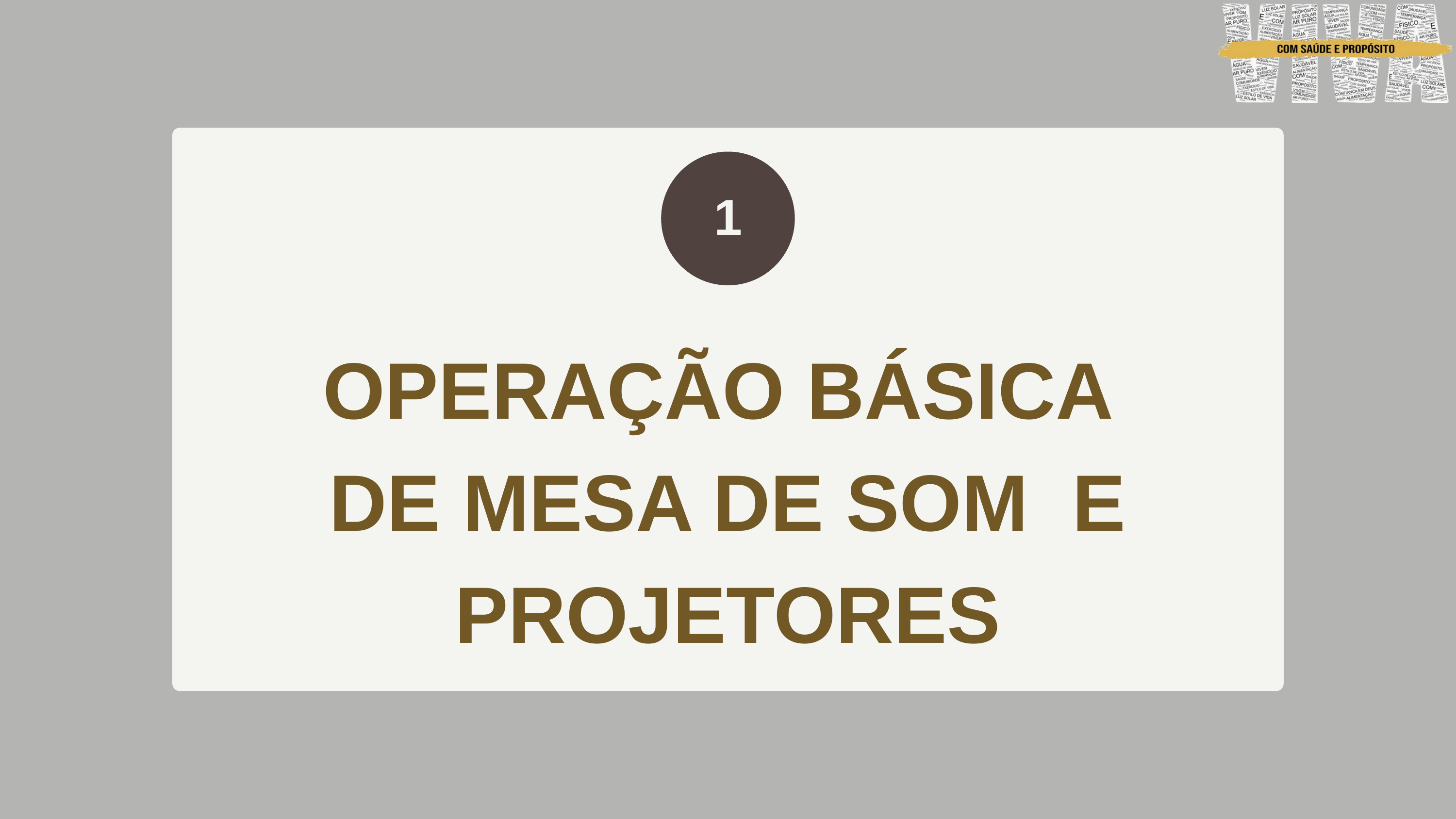

1
OPERAÇÃO BÁSICA
DE MESA DE SOM  E PROJETORES